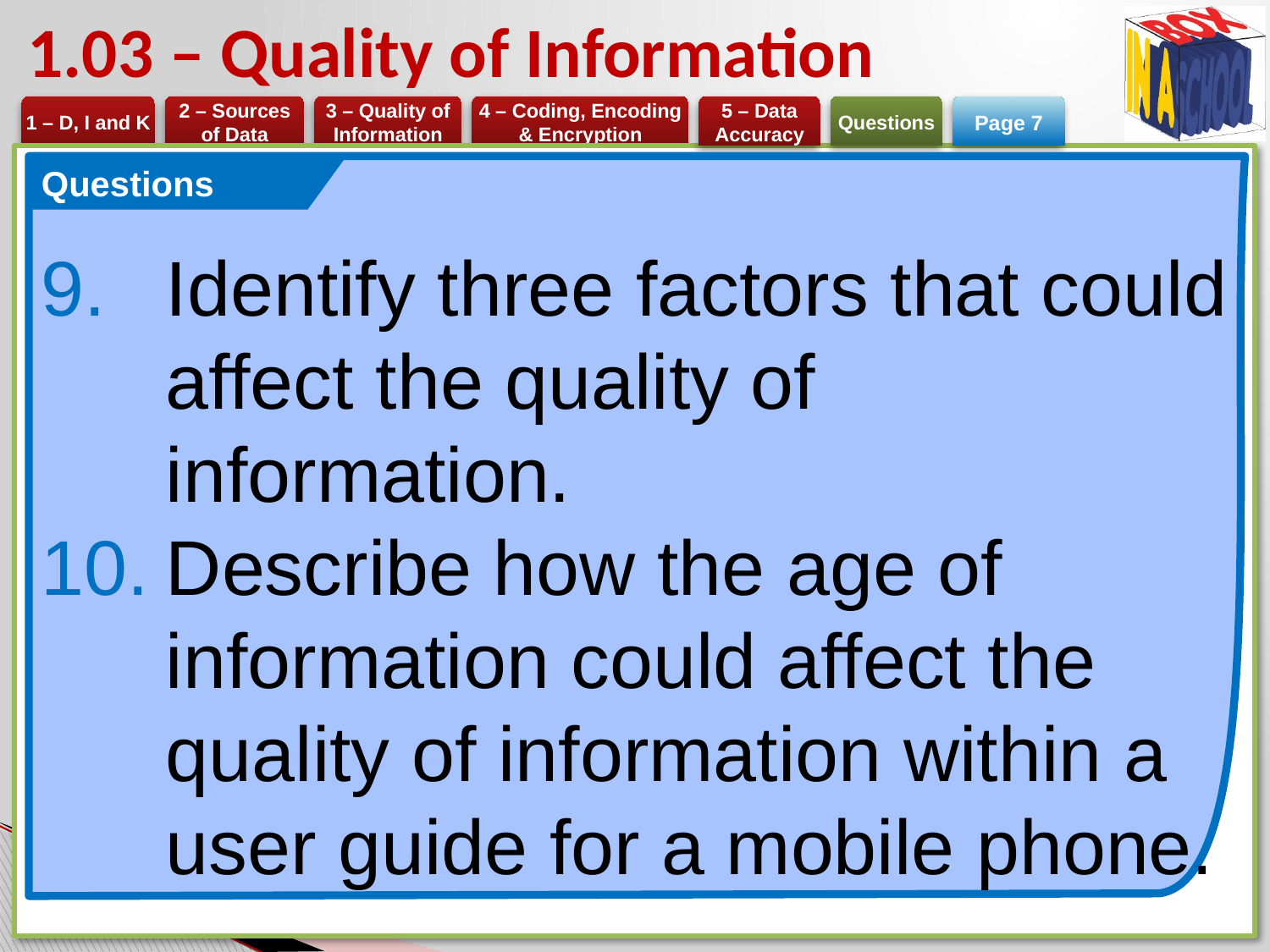

# 1.03 – Quality of Information
Page 7
Questions

Identify three factors that could affect the quality of information.
Describe how the age of information could affect the quality of information within a user guide for a mobile phone.